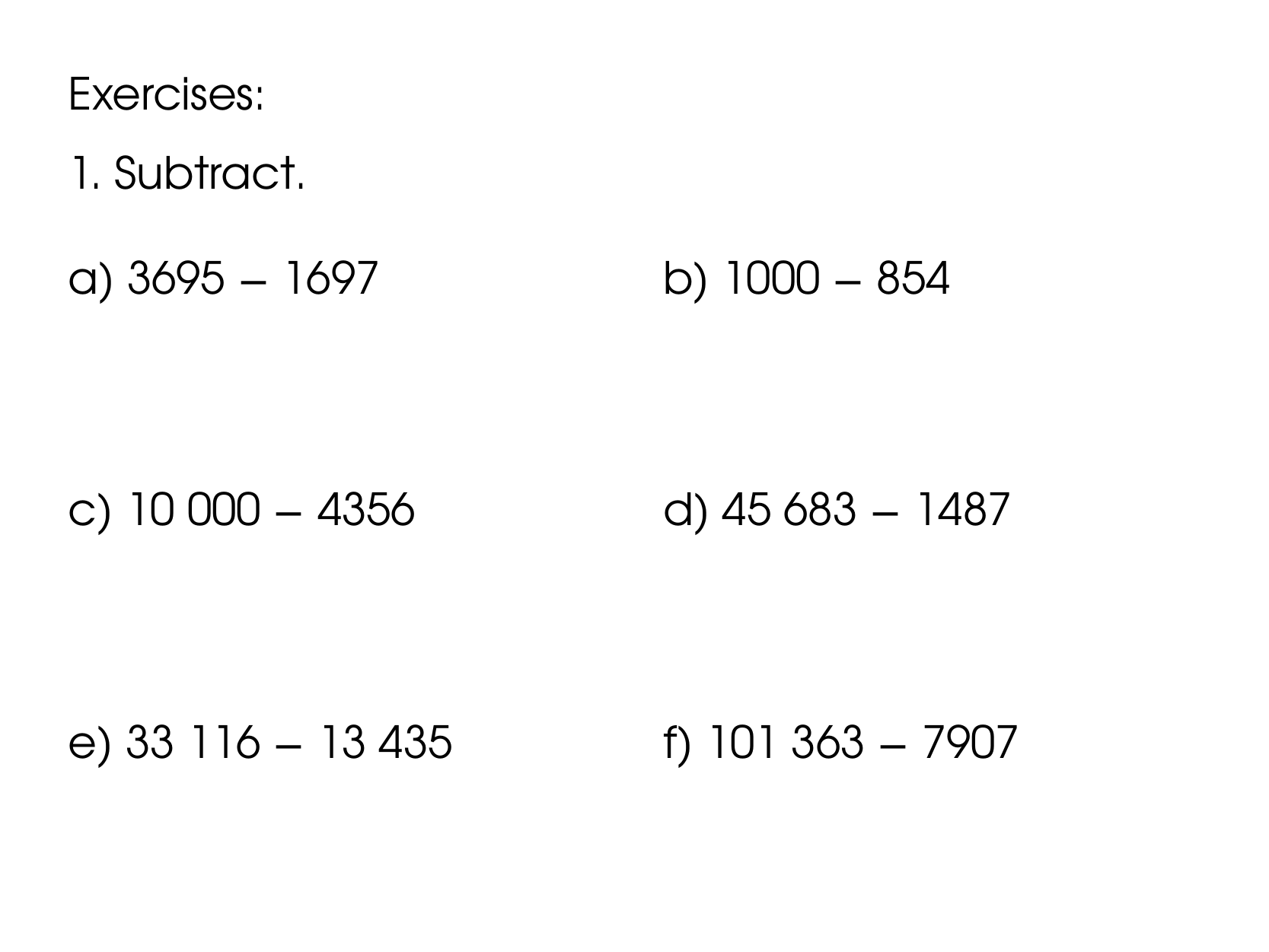

Exercises:
1. Subtract.
a) 3695 − 1697
b) 1000 − 854
c) 10 000 − 4356
d) 45 683 − 1487
e) 33 116 − 13 435
f) 101 363 − 7907